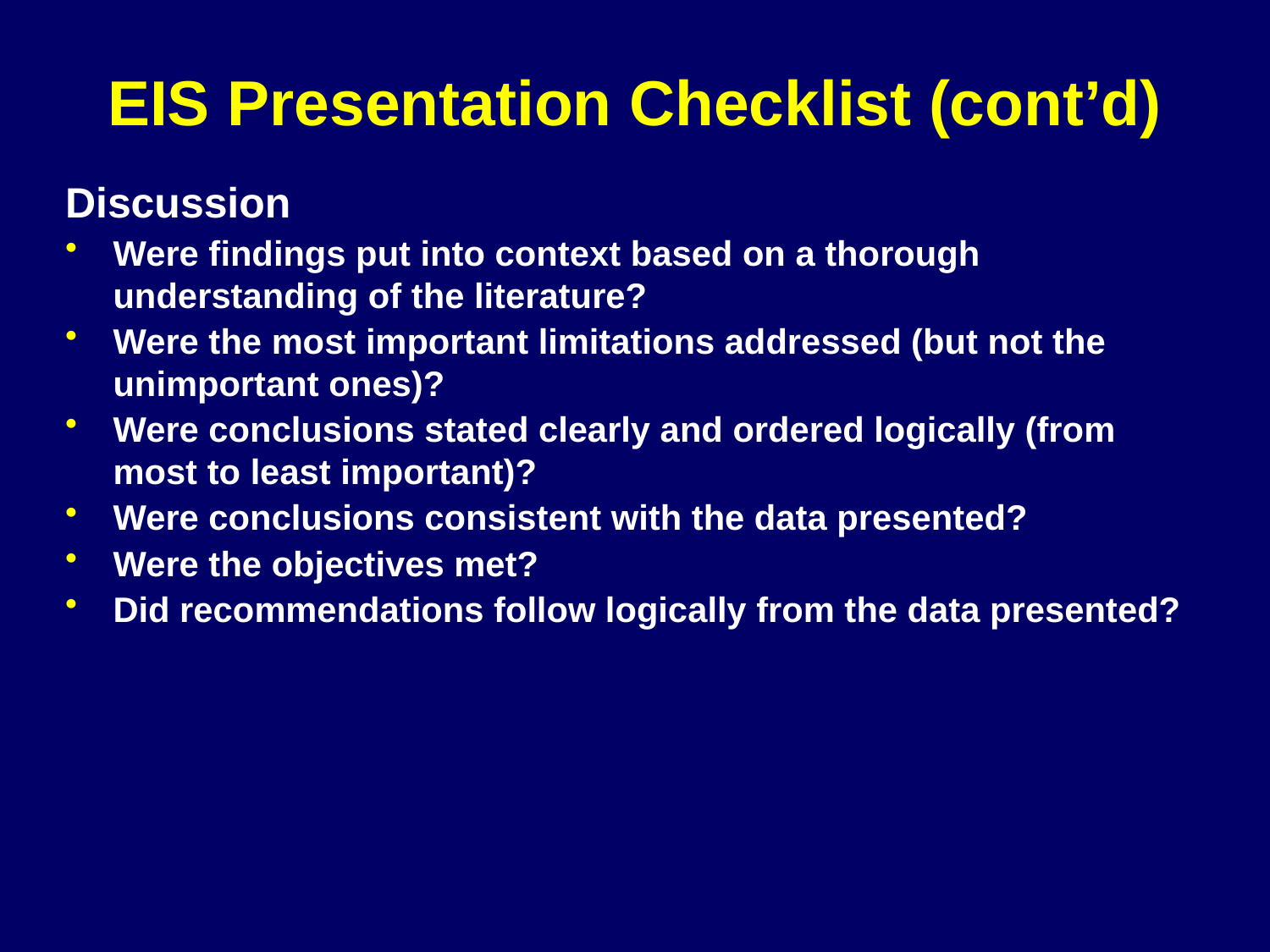

# EIS Presentation Checklist (cont’d)
Discussion
Were findings put into context based on a thorough understanding of the literature?
Were the most important limitations addressed (but not the unimportant ones)?
Were conclusions stated clearly and ordered logically (from most to least important)?
Were conclusions consistent with the data presented?
Were the objectives met?
Did recommendations follow logically from the data presented?